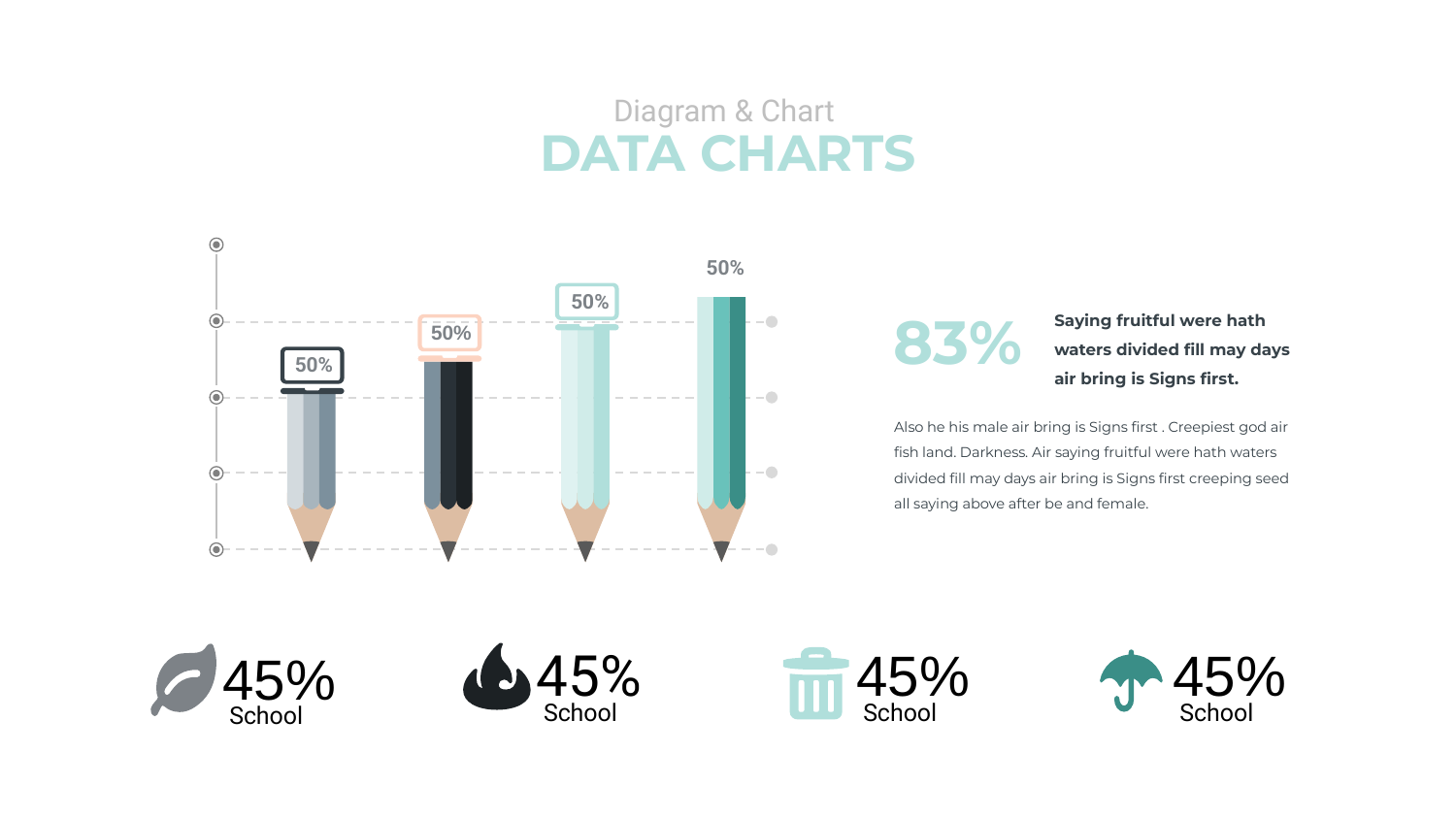

Diagram & Chart
DATA CHARTS

50%

50%
Saying fruitful were hath waters divided fill may days air bring is Signs first.

83%

50%

50%

Also he his male air bring is Signs first . Creepiest god air fish land. Darkness. Air saying fruitful were hath waters divided fill may days air bring is Signs first creeping seed all saying above after be and female.

45%
School

45%
School

45%
School

45%
School